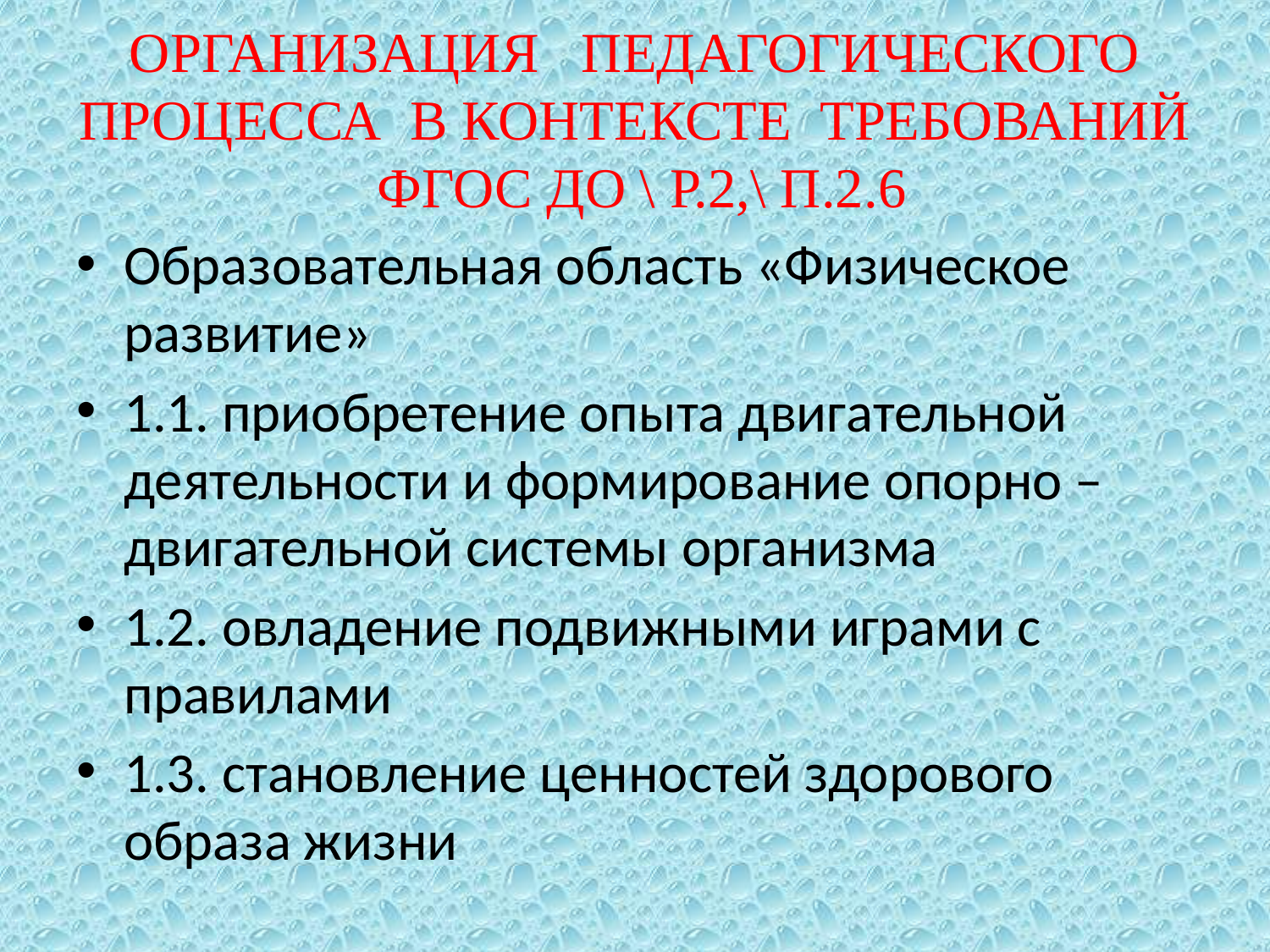

# ОРГАНИЗАЦИЯ   ПЕДАГОГИЧЕСКОГО ПРОЦЕССА  В КОНТЕКСТЕ  ТРЕБОВАНИЙ  ФГОС ДО \ Р.2,\ П.2.6
Образовательная область «Физическое развитие»
1.1. приобретение опыта двигательной деятельности и формирование опорно – двигательной системы организма
1.2. овладение подвижными играми с правилами
1.3. становление ценностей здорового образа жизни